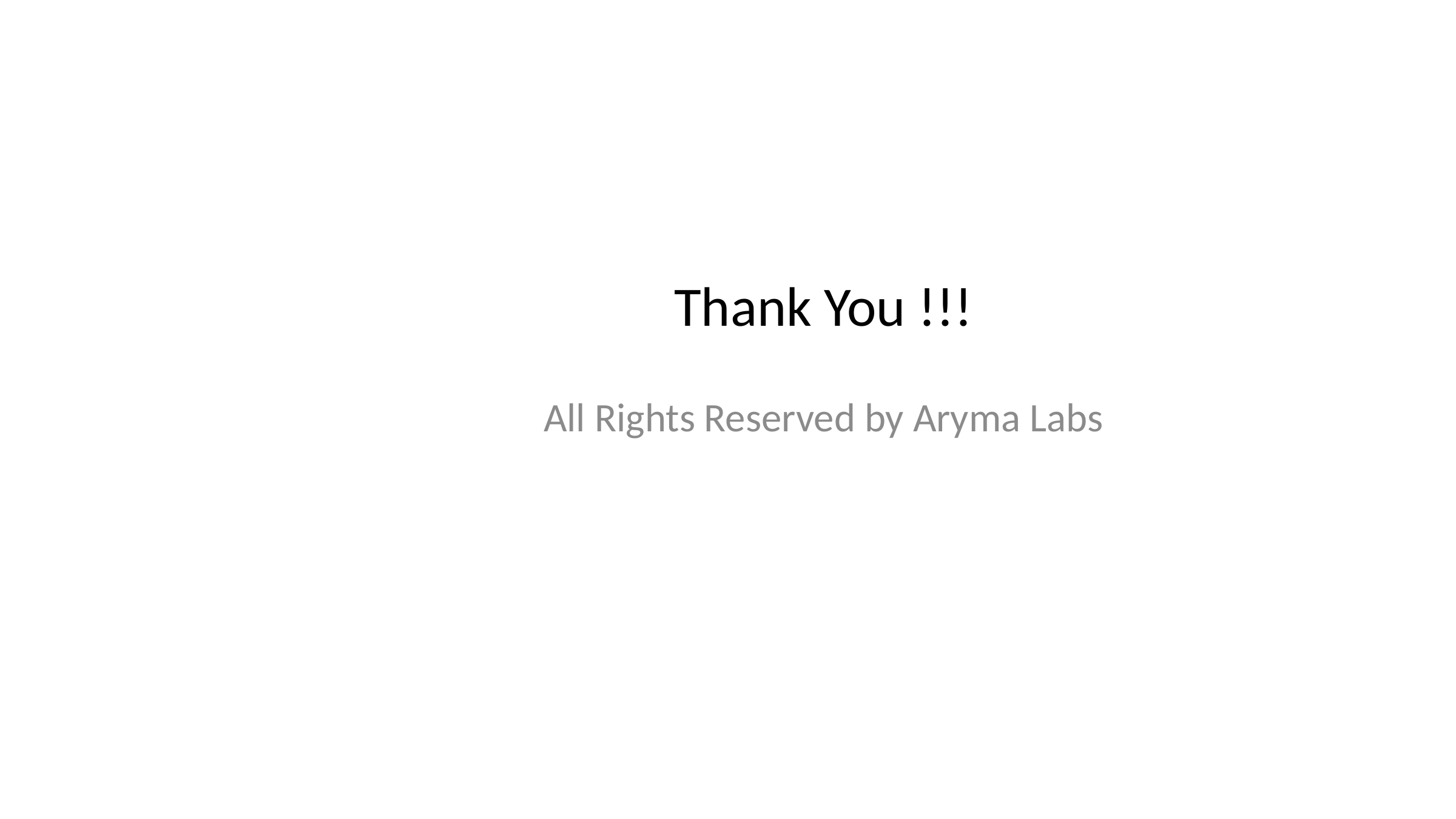

# Thank You !!!
All Rights Reserved by Aryma Labs